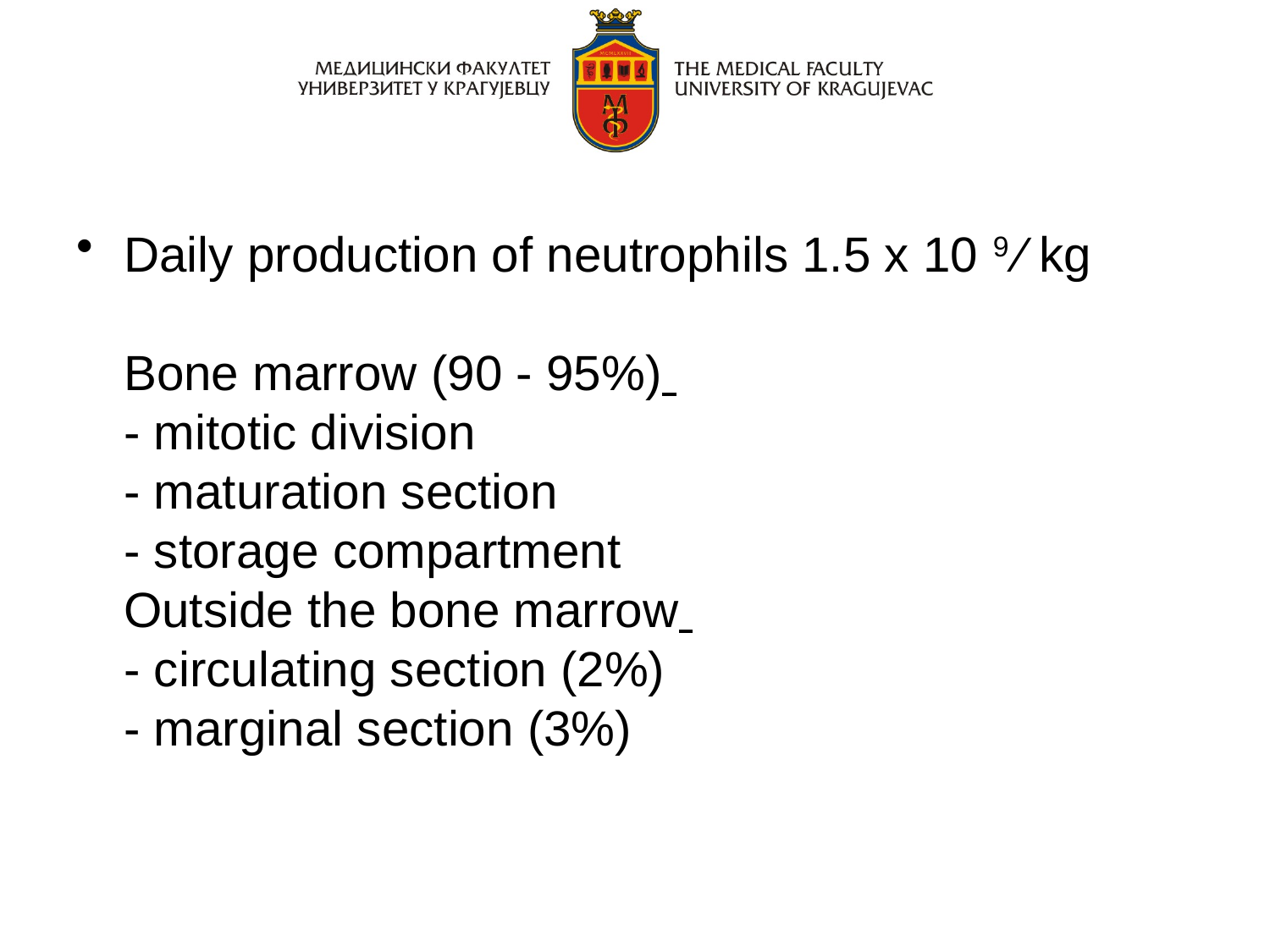

#
Daily production of neutrophils 1.5 x 10 9 ∕ kg
Bone marrow (90 - 95%)
- mitotic division
- maturation section
- storage compartment
Outside the bone marrow
- circulating section (2%)
- marginal section (3%)